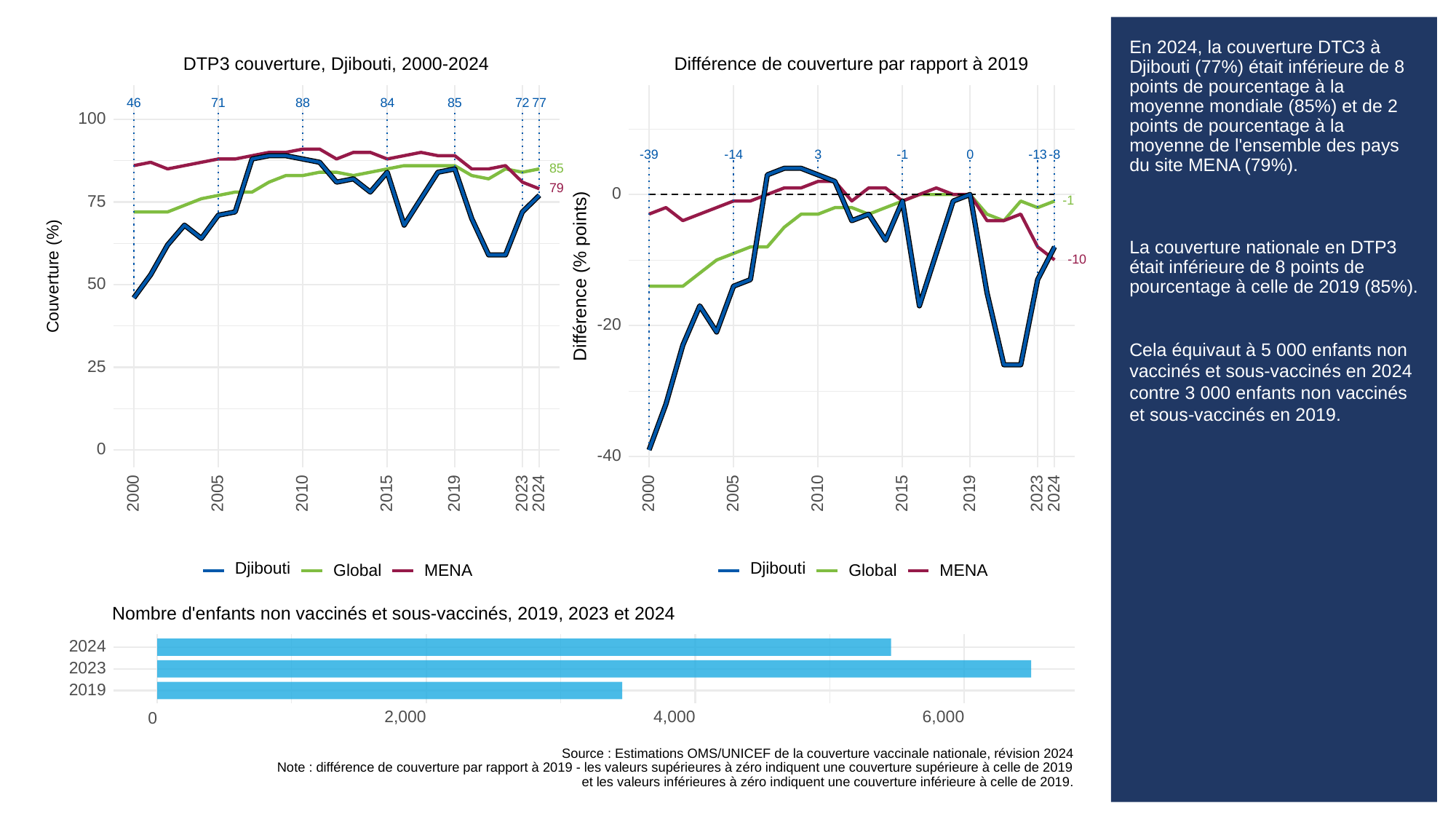

# En 2024, la couverture DTC3 à Djibouti (77%) était inférieure de 8 points de pourcentage à la moyenne mondiale (85%) et de 2 points de pourcentage à la moyenne de l'ensemble des pays du site MENA (79%).

La couverture nationale en DTP3 était inférieure de 8 points de pourcentage à celle de 2019 (85%).

Cela équivaut à 5 000 enfants non vaccinés et sous-vaccinés en 2024 contre 3 000 enfants non vaccinés et sous-vaccinés en 2019.

DTP3 couverture, Djibouti, 2000-2024
Différence de couverture par rapport à 2019

46
88
84
85
71
72
77

100

-39
3
-13
0
-8
-14
-1

85

79
0

75
-1

-10

Différence (% points)
Couverture (%)
50

-20

25

0

-40

2023
2023
2000
2005
2010
2015
2019
2024
2000
2005
2010
2015
2019
2024
Djibouti
Djibouti
Global
Global
MENA
MENA

Nombre d'enfants non vaccinés et sous-vaccinés, 2019, 2023 et 2024

2024

2023

2019

2,000
4,000
6,000
0
Source : Estimations OMS/UNICEF de la couverture vaccinale nationale, révision 2024
Note : différence de couverture par rapport à 2019 - les valeurs supérieures à zéro indiquent une couverture supérieure à celle de 2019
et les valeurs inférieures à zéro indiquent une couverture inférieure à celle de 2019.